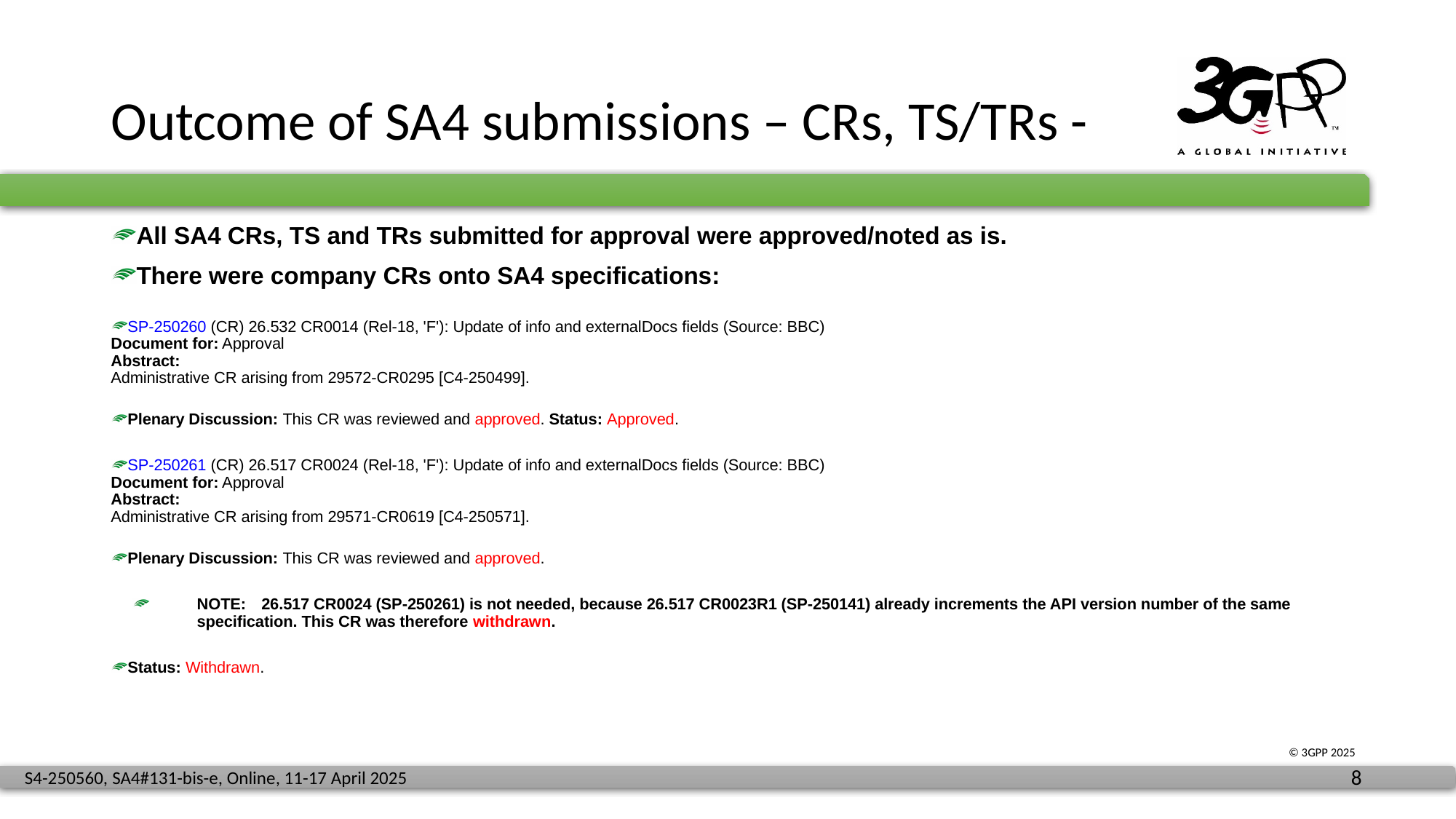

# Outcome of SA4 submissions – CRs, TS/TRs -
All SA4 CRs, TS and TRs submitted for approval were approved/noted as is.
There were company CRs onto SA4 specifications:
SP-250260 (CR) 26.532 CR0014 (Rel-18, 'F'): Update of info and externalDocs fields (Source: BBC)
Document for: Approval
Abstract:
Administrative CR arising from 29572-CR0295 [C4-250499].
Plenary Discussion: This CR was reviewed and approved. Status: Approved.
SP-250261 (CR) 26.517 CR0024 (Rel-18, 'F'): Update of info and externalDocs fields (Source: BBC)
Document for: Approval
Abstract:
Administrative CR arising from 29571-CR0619 [C4-250571].
Plenary Discussion: This CR was reviewed and approved.
NOTE:	26.517 CR0024 (SP-250261) is not needed, because 26.517 CR0023R1 (SP-250141) already increments the API version number of the same specification. This CR was therefore withdrawn.
Status: Withdrawn.